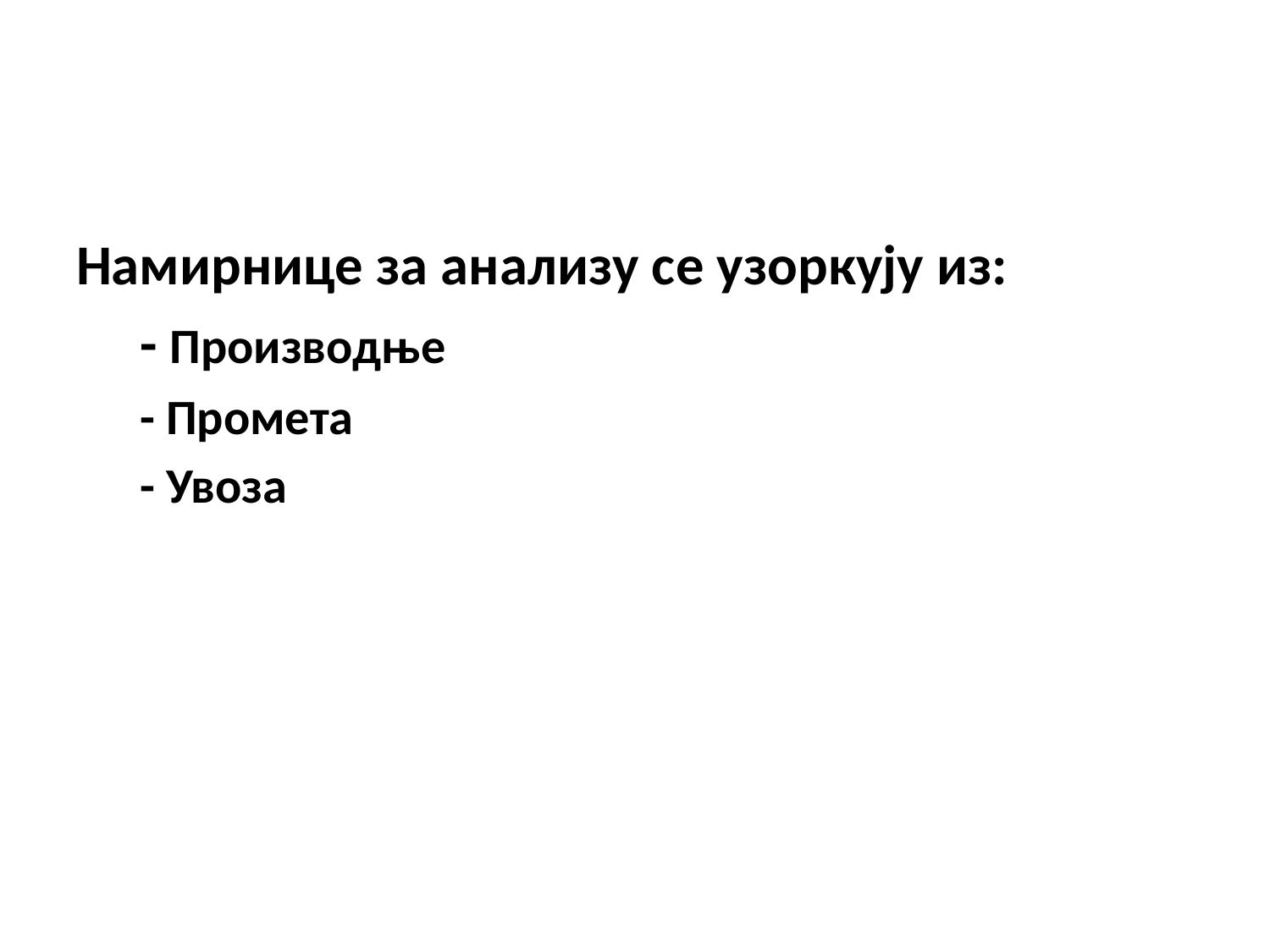

Намирнице за анализу се узоркују из:
- Производње
- Промета
- Увоза